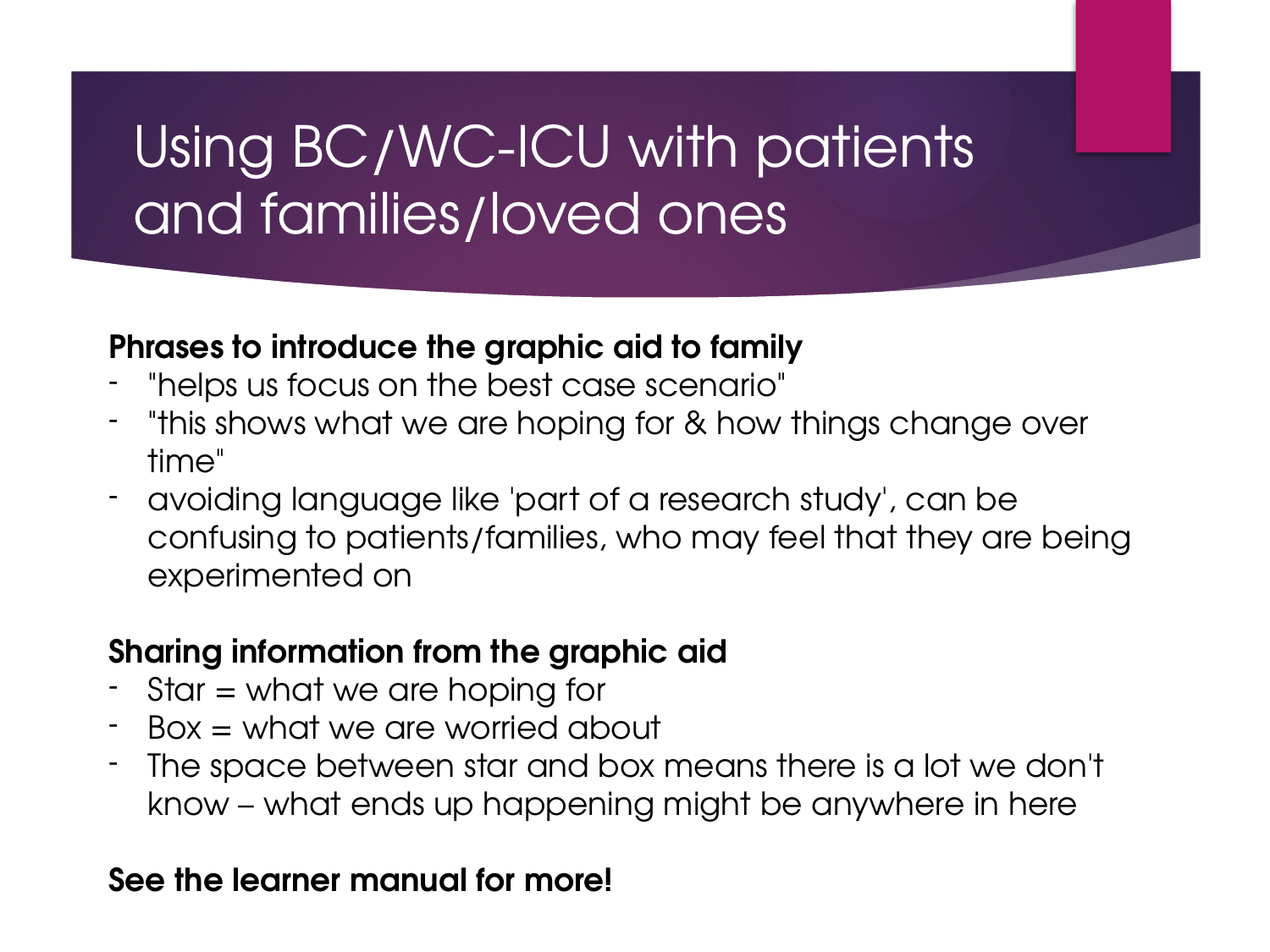

# Using BC/WC-ICU with patients and families/loved ones
Phrases to introduce the graphic aid to family
"helps us focus on the best case scenario"
"this shows what we are hoping for & how things change over time"
avoiding language like 'part of a research study', can be confusing to patients/families, who may feel that they are being experimented on

Sharing information from the graphic aid
Star = what we are hoping for
Box = what we are worried about
The space between star and box means there is a lot we don't know – what ends up happening might be anywhere in here

See the learner manual for more!